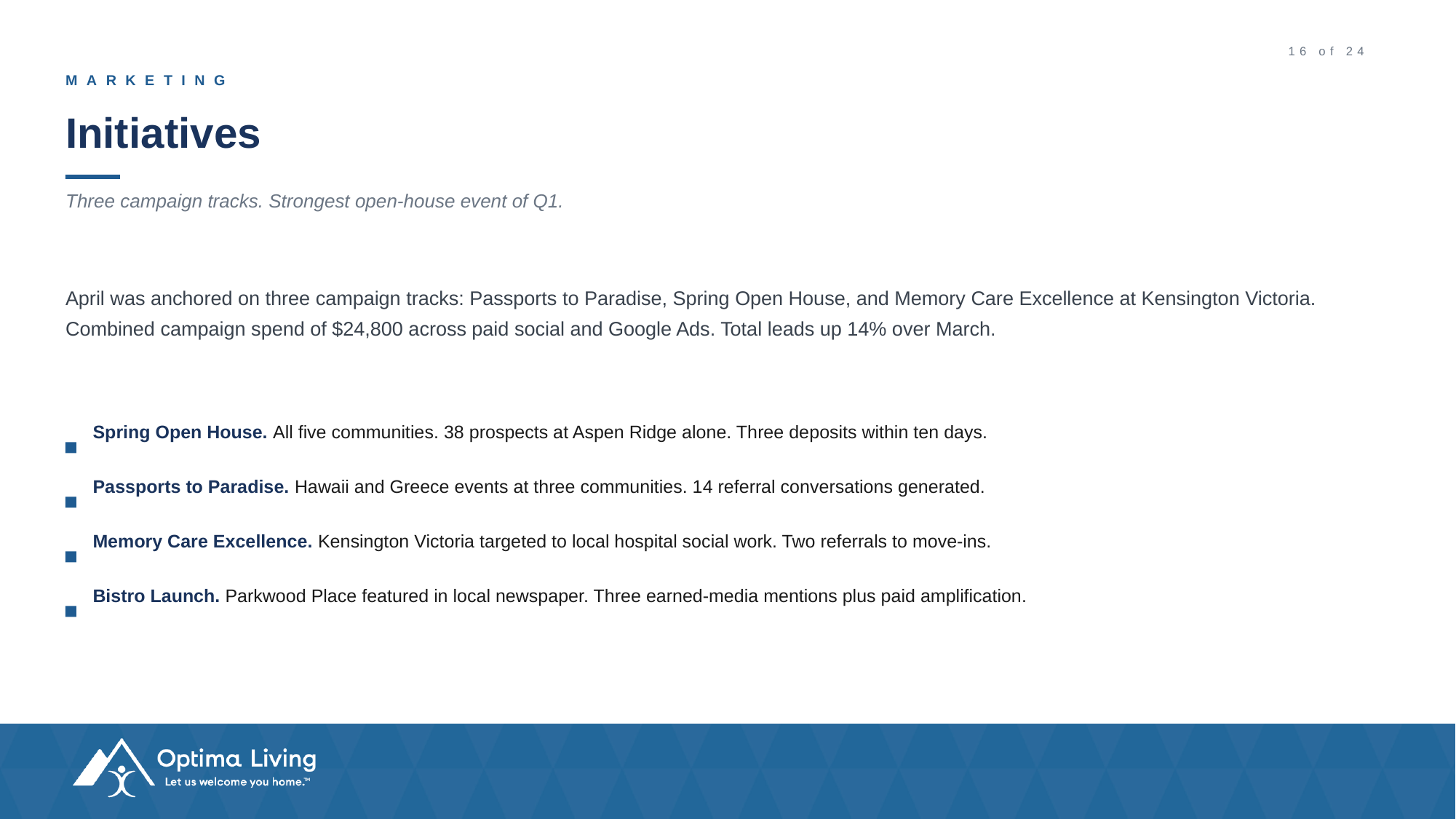

#
16 of 24
MARKETING
Initiatives

Three campaign tracks. Strongest open-house event of Q1.
April was anchored on three campaign tracks: Passports to Paradise, Spring Open House, and Memory Care Excellence at Kensington Victoria. Combined campaign spend of $24,800 across paid social and Google Ads. Total leads up 14% over March.

Spring Open House. All five communities. 38 prospects at Aspen Ridge alone. Three deposits within ten days.

Passports to Paradise. Hawaii and Greece events at three communities. 14 referral conversations generated.

Memory Care Excellence. Kensington Victoria targeted to local hospital social work. Two referrals to move-ins.

Bistro Launch. Parkwood Place featured in local newspaper. Three earned-media mentions plus paid amplification.